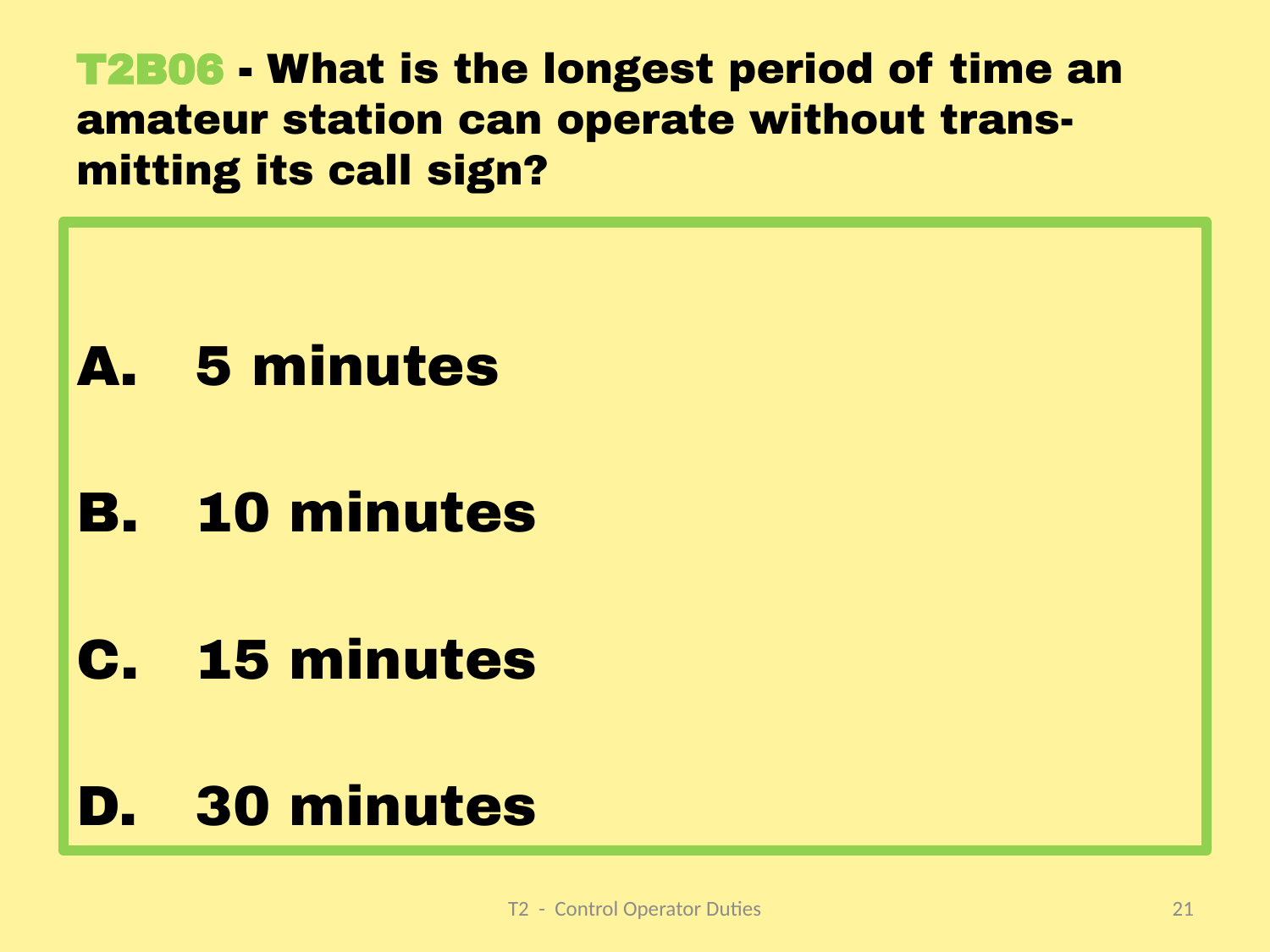

# T2B06 - What is the longest period of time an amateur station can operate without trans-mitting its call sign?

5 minutes
10 minutes
15 minutes
30 minutes

T2  -  Control Operator Duties
21